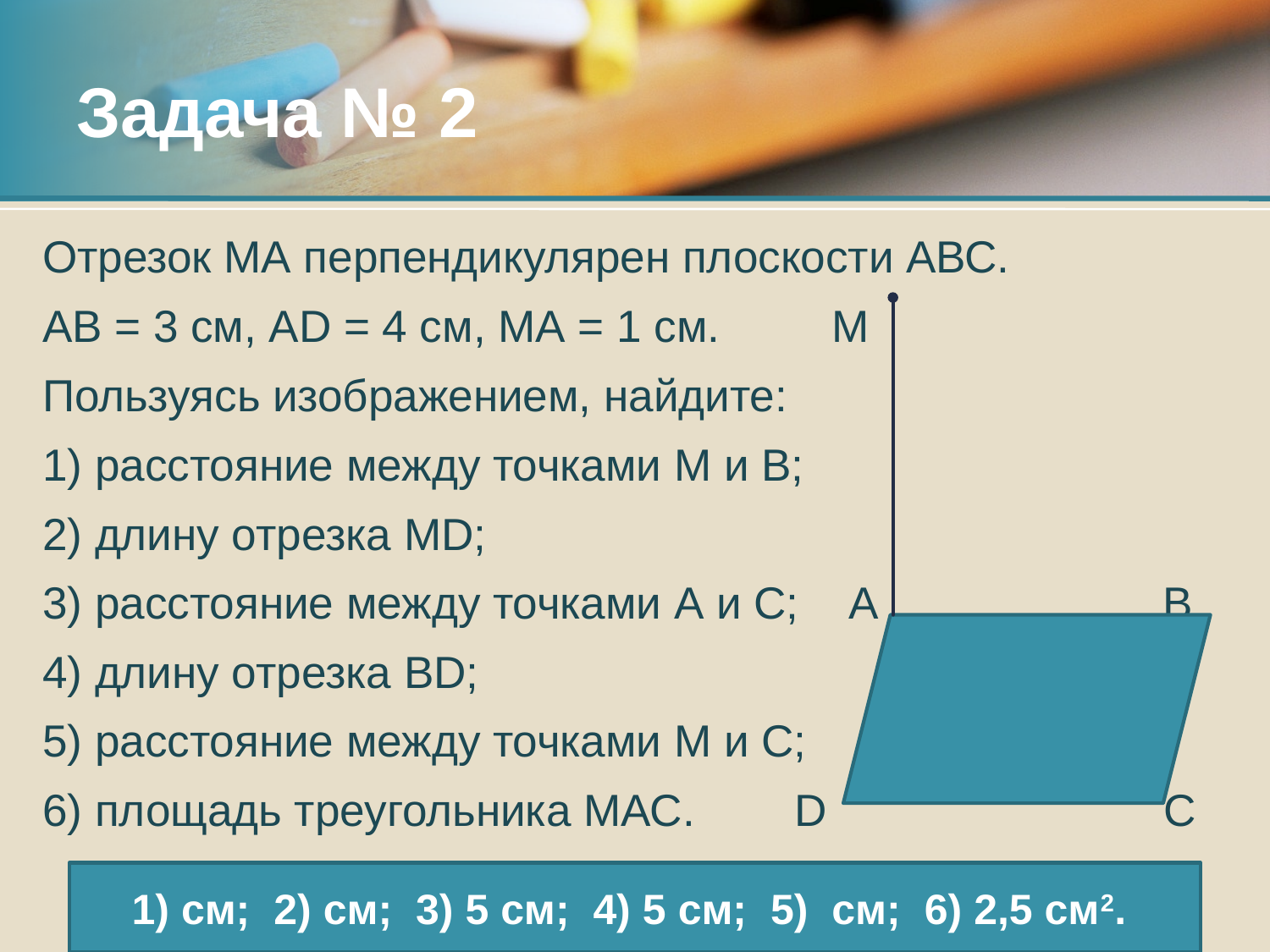

# Задача № 2
Отрезок МА перпендикулярен плоскости АВС.
АВ = 3 см, AD = 4 см, МА = 1 см.         M
Пользуясь изображением, найдите:
1) расстояние между точками М и В;
2) длину отрезка MD;
3) расстояние между точками А и С;    A                       B
4) длину отрезка BD;
5) расстояние между точками М и С;
6) площадь треугольника МАС.        D                           C

1) см;  2) см;  3) 5 см;  4) 5 см;  5)  см;  6) 2,5 см2.